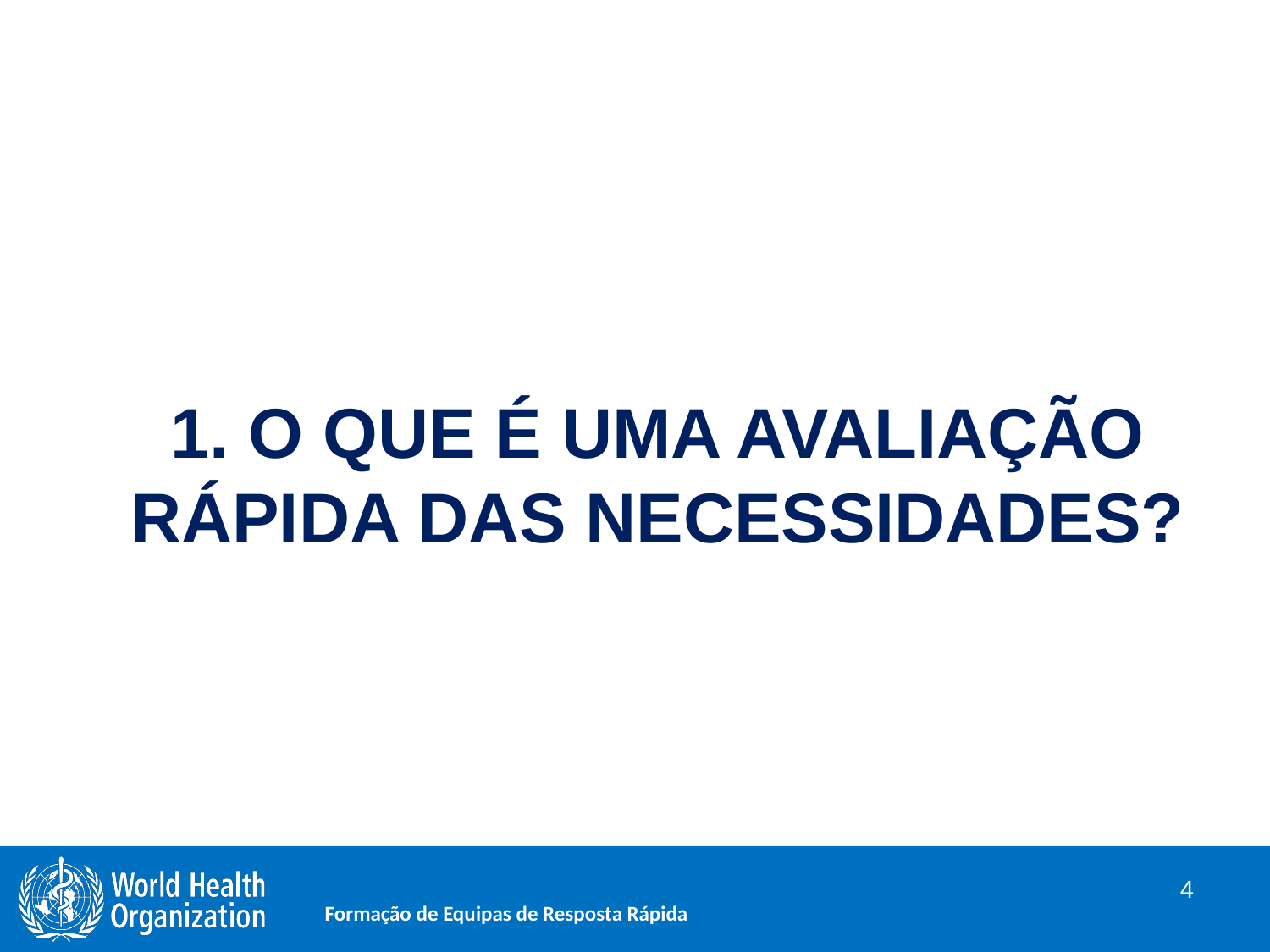

# 1. O QUE É UMA AVALIAÇÃO RÁPIDA DAS NECESSIDADES?
4